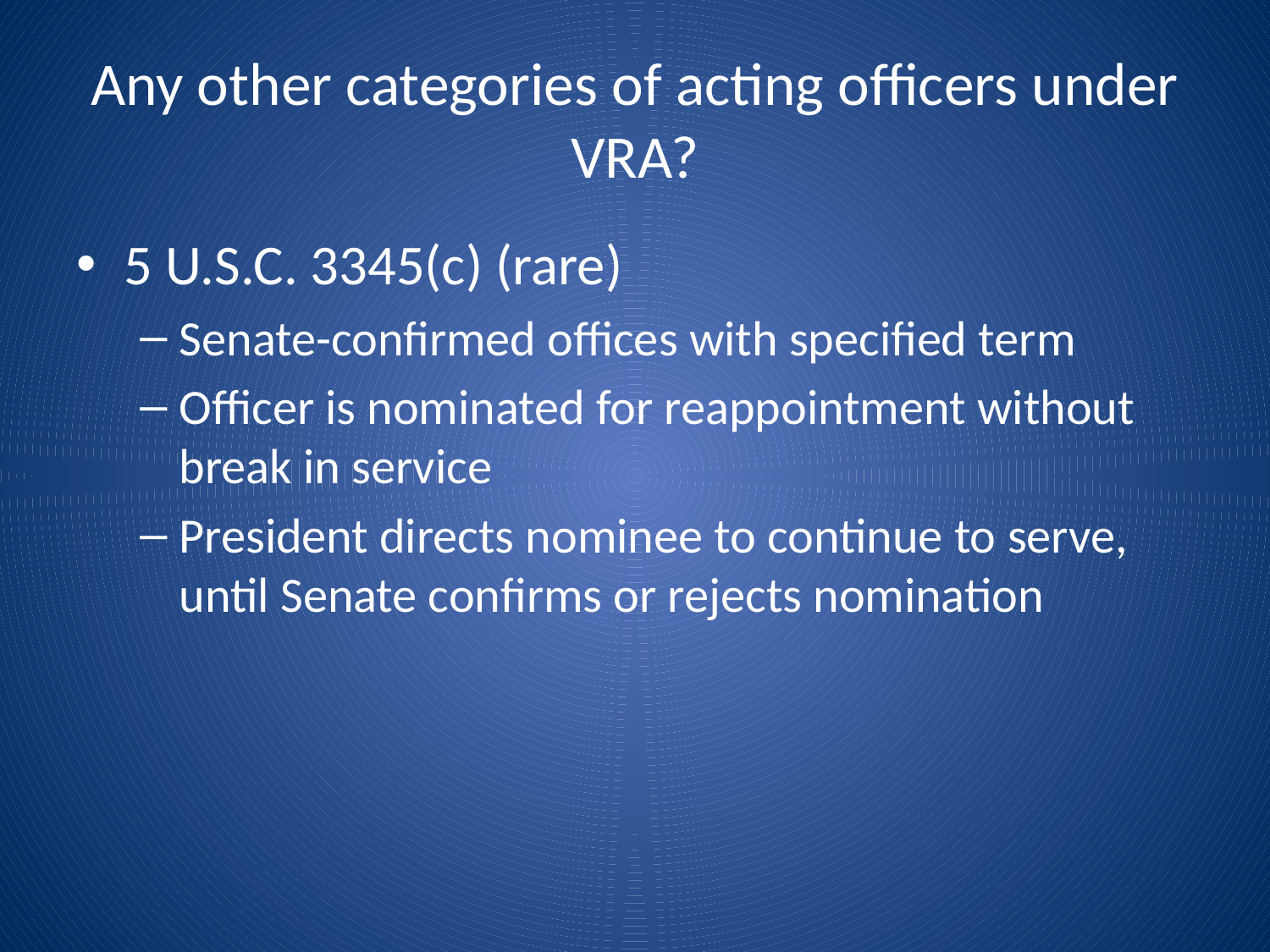

# Any other categories of acting officers under VRA?
5 U.S.C. 3345(c) (rare)
Senate-confirmed offices with specified term
Officer is nominated for reappointment without break in service
President directs nominee to continue to serve, until Senate confirms or rejects nomination